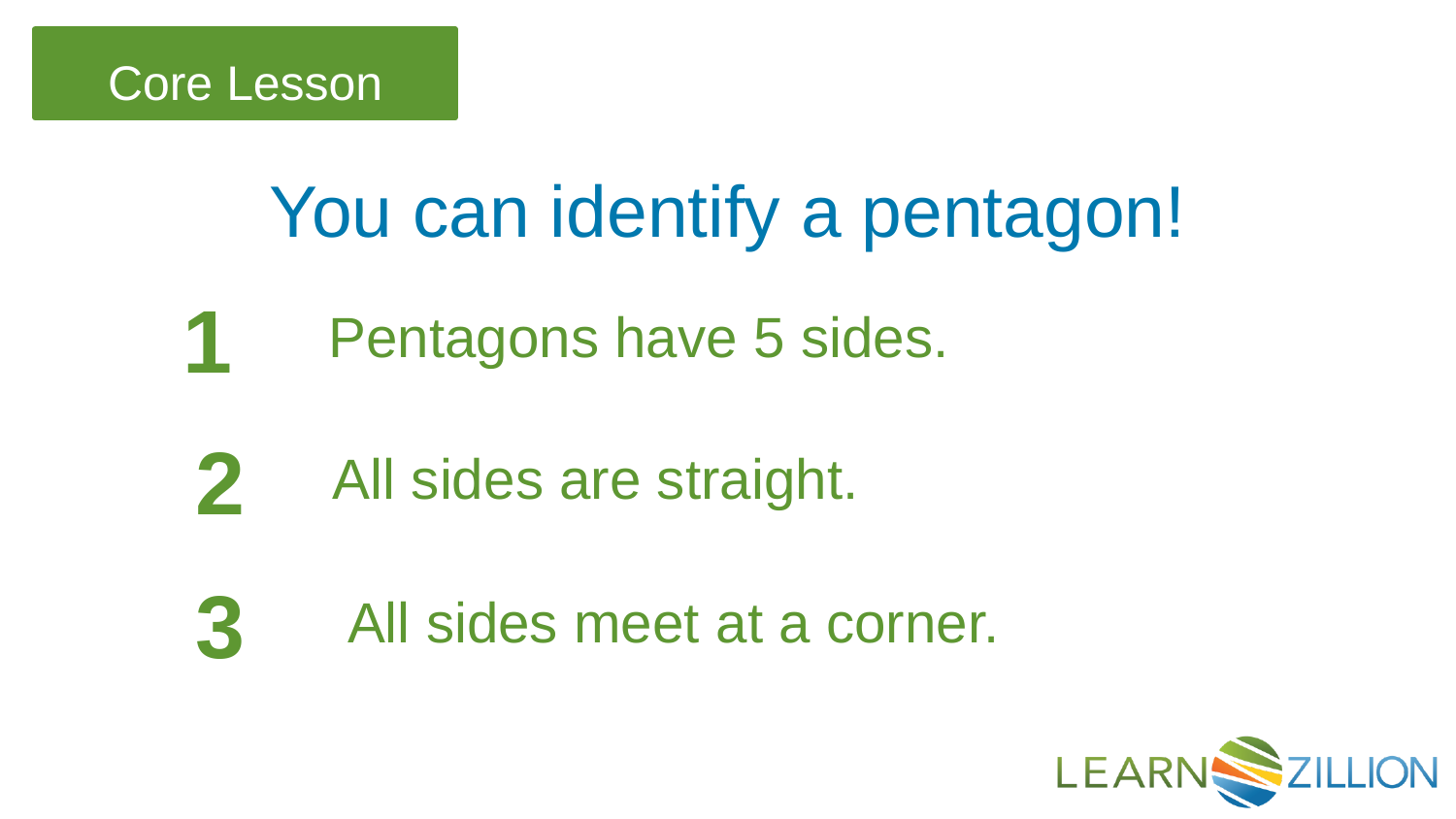

You can identify a pentagon!
1
Pentagons have 5 sides.
2
All sides are straight.
3
All sides meet at a corner.